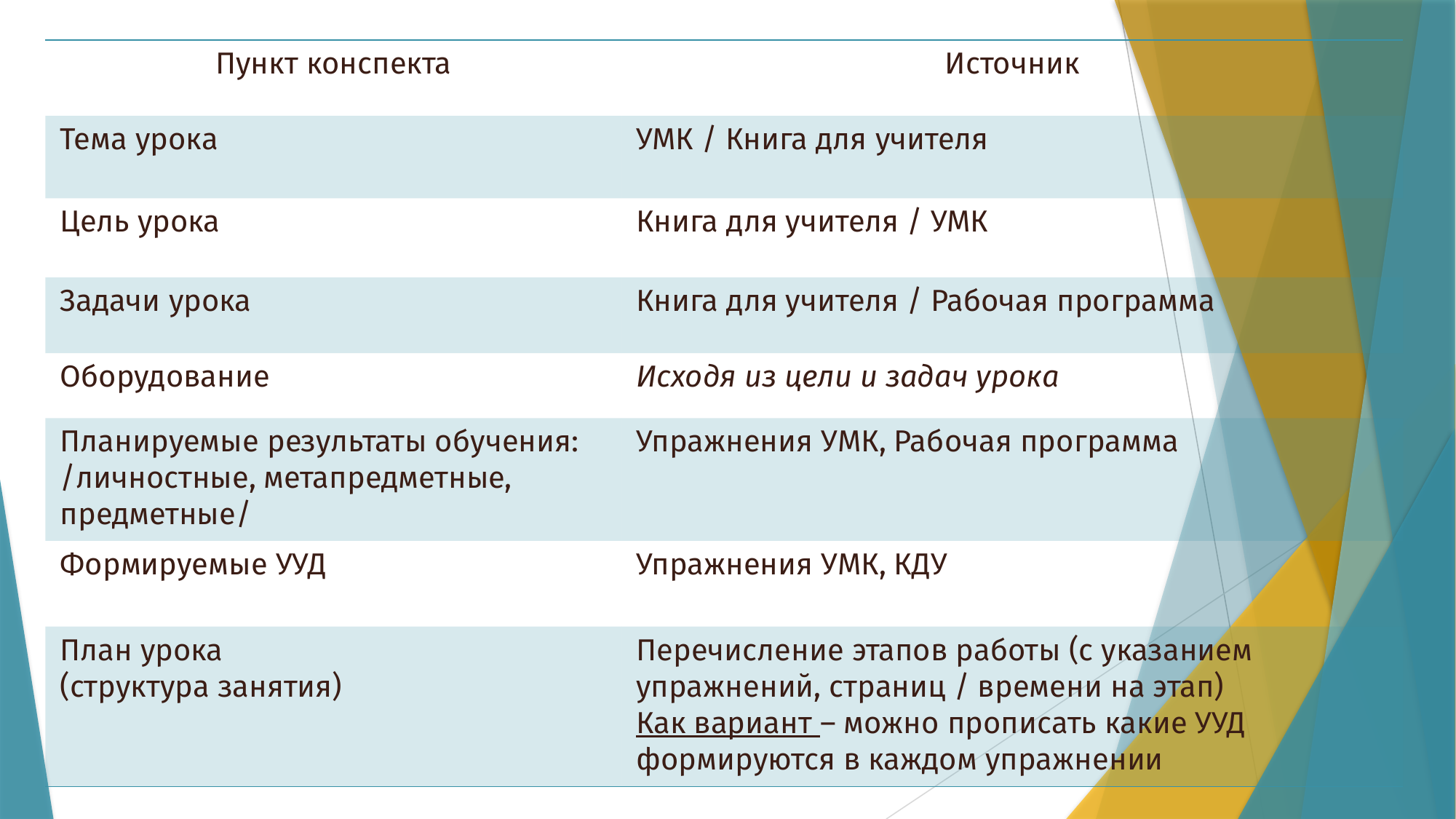

| Пункт конспекта | Источник |
| --- | --- |
| Тема урока | УМК / Книга для учителя |
| Цель урока | Книга для учителя / УМК |
| Задачи урока | Книга для учителя / Рабочая программа |
| Оборудование | Исходя из цели и задач урока |
| Планируемые результаты обучения: /личностные, метапредметные, предметные/ | Упражнения УМК, Рабочая программа |
| Формируемые УУД | Упражнения УМК, КДУ |
| План урока (структура занятия) | Перечисление этапов работы (с указанием упражнений, страниц / времени на этап) Как вариант – можно прописать какие УУД формируются в каждом упражнении |